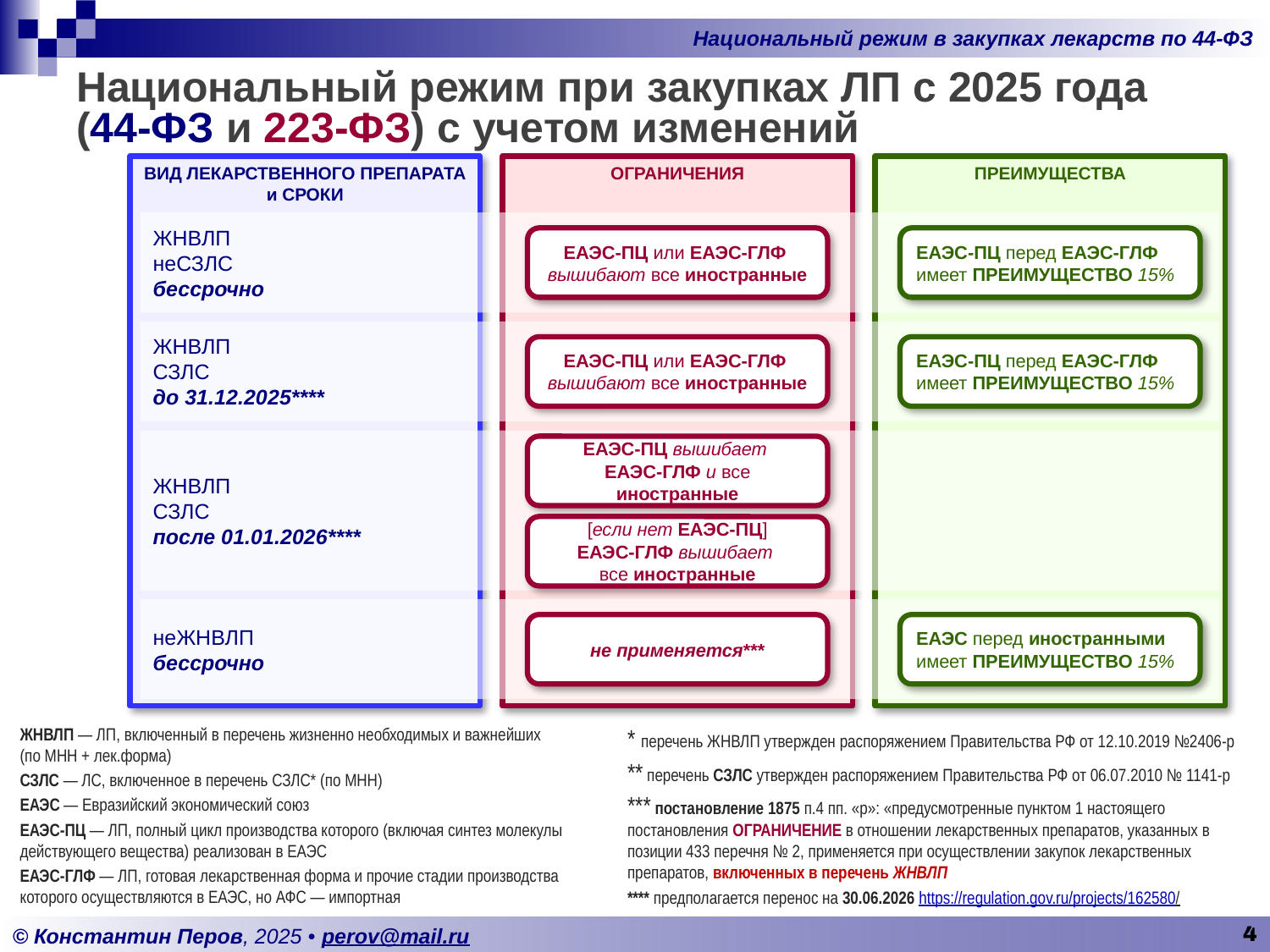

# Национальный режим при закупках ЛП с 2025 года (44-ФЗ и 223-ФЗ) с учетом изменений
ВИД ЛЕКАРСТВЕННОГО ПРЕПАРАТА и СРОКИ
ОГРАНИЧЕНИЯ
ПРЕИМУЩЕСТВА
ЖНВЛП
неСЗЛС
бессрочно
ЕАЭС-ПЦ или ЕАЭС-ГЛФ
вышибают все иностранные
ЕАЭС-ПЦ перед ЕАЭС-ГЛФ имеет ПРЕИМУЩЕСТВО 15%
ЖНВЛП
СЗЛС
до 31.12.2025****
ЕАЭС-ПЦ или ЕАЭС-ГЛФ
вышибают все иностранные
ЕАЭС-ПЦ перед ЕАЭС-ГЛФ имеет ПРЕИМУЩЕСТВО 15%
ЖНВЛП
СЗЛС
после 01.01.2026****
ЕАЭС-ПЦ вышибает
ЕАЭС-ГЛФ и все иностранные
[если нет ЕАЭС-ПЦ]
ЕАЭС-ГЛФ вышибает
все иностранные
неЖНВЛП
бессрочно
не применяется***
ЕАЭС перед иностранными имеет ПРЕИМУЩЕСТВО 15%
ЖНВЛП — ЛП, включенный в перечень жизненно необходимых и важнейших
(по МНН + лек.форма)
СЗЛС — ЛС, включенное в перечень СЗЛС* (по МНН)
ЕАЭС — Евразийский экономический союз
ЕАЭС-ПЦ — ЛП, полный цикл производства которого (включая синтез молекулы действующего вещества) реализован в ЕАЭС
ЕАЭС-ГЛФ — ЛП, готовая лекарственная форма и прочие стадии производства которого осуществляются в ЕАЭС, но АФС — импортная
* перечень ЖНВЛП утвержден распоряжением Правительства РФ от 12.10.2019 №2406-р
** перечень СЗЛС утвержден распоряжением Правительства РФ от 06.07.2010 № 1141-р
*** постановление 1875 п.4 пп. «р»: «предусмотренные пунктом 1 настоящего постановления ОГРАНИЧЕНИЕ в отношении лекарственных препаратов, указанных в позиции 433 перечня № 2, применяется при осуществлении закупок лекарственных препаратов, включенных в перечень ЖНВЛП
**** предполагается перенос на 30.06.2026 https://regulation.gov.ru/projects/162580/
4